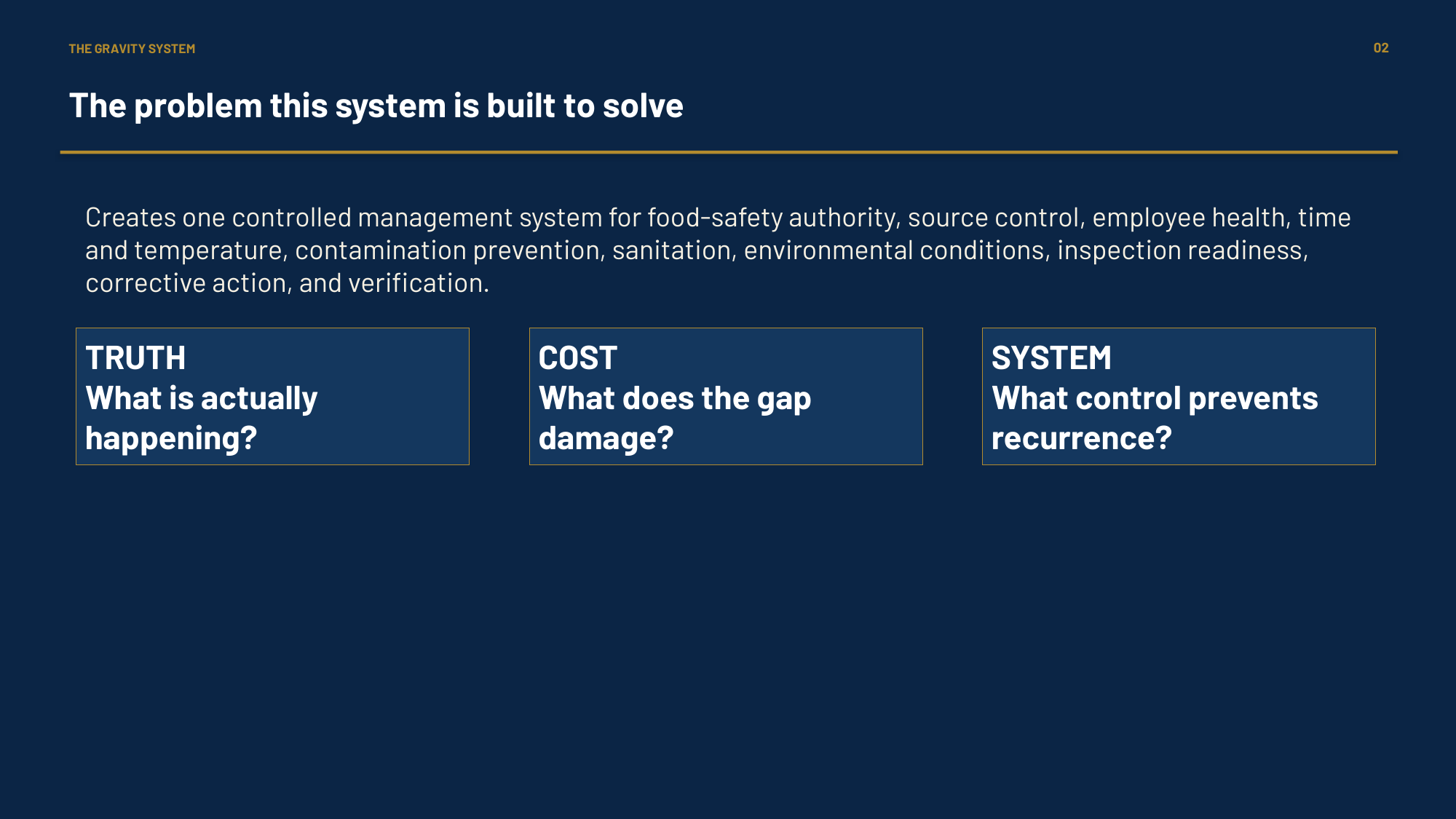

02
THE GRAVITY SYSTEM
The problem this system is built to solve

Creates one controlled management system for food-safety authority, source control, employee health, time and temperature, contamination prevention, sanitation, environmental conditions, inspection readiness, corrective action, and verification.
TRUTH
What is actually happening?
COST
What does the gap damage?
SYSTEM
What control prevents recurrence?